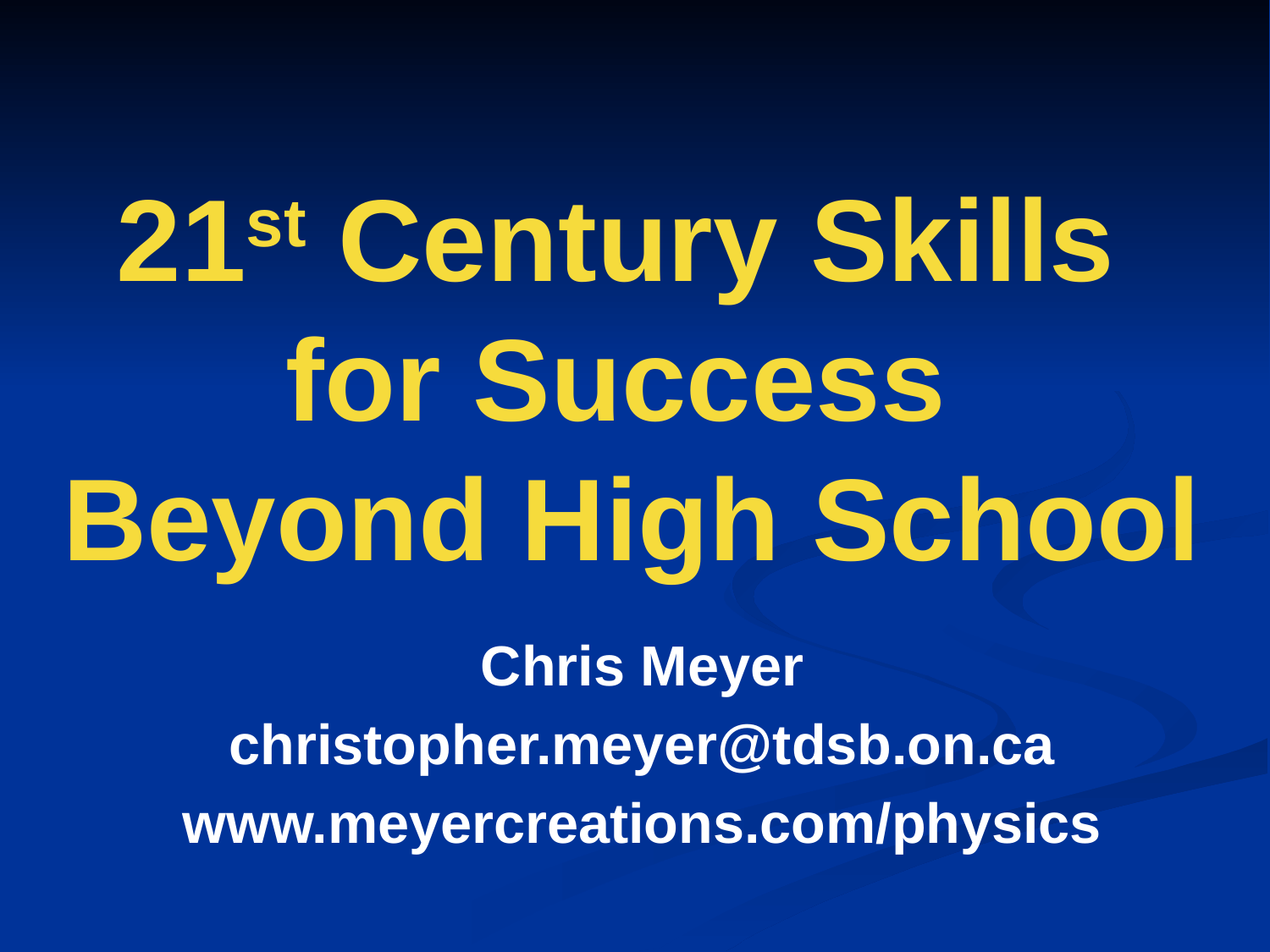

# 21st Century Skills for Success Beyond High School
Chris Meyer
christopher.meyer@tdsb.on.ca
www.meyercreations.com/physics